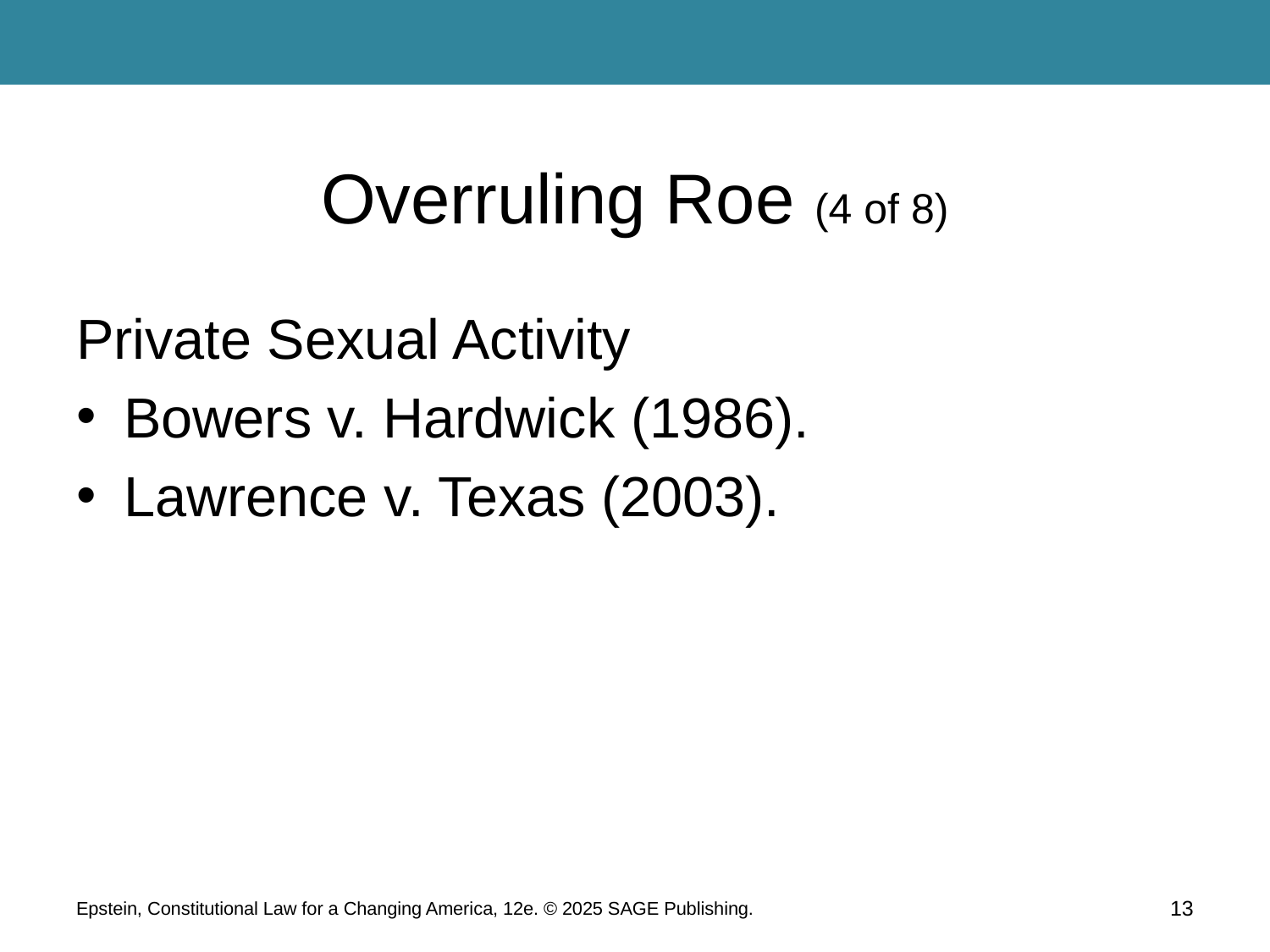

# Overruling Roe (4 of 8)
Private Sexual Activity
Bowers v. Hardwick (1986).
Lawrence v. Texas (2003).
Epstein, Constitutional Law for a Changing America, 12e. © 2025 SAGE Publishing.
13